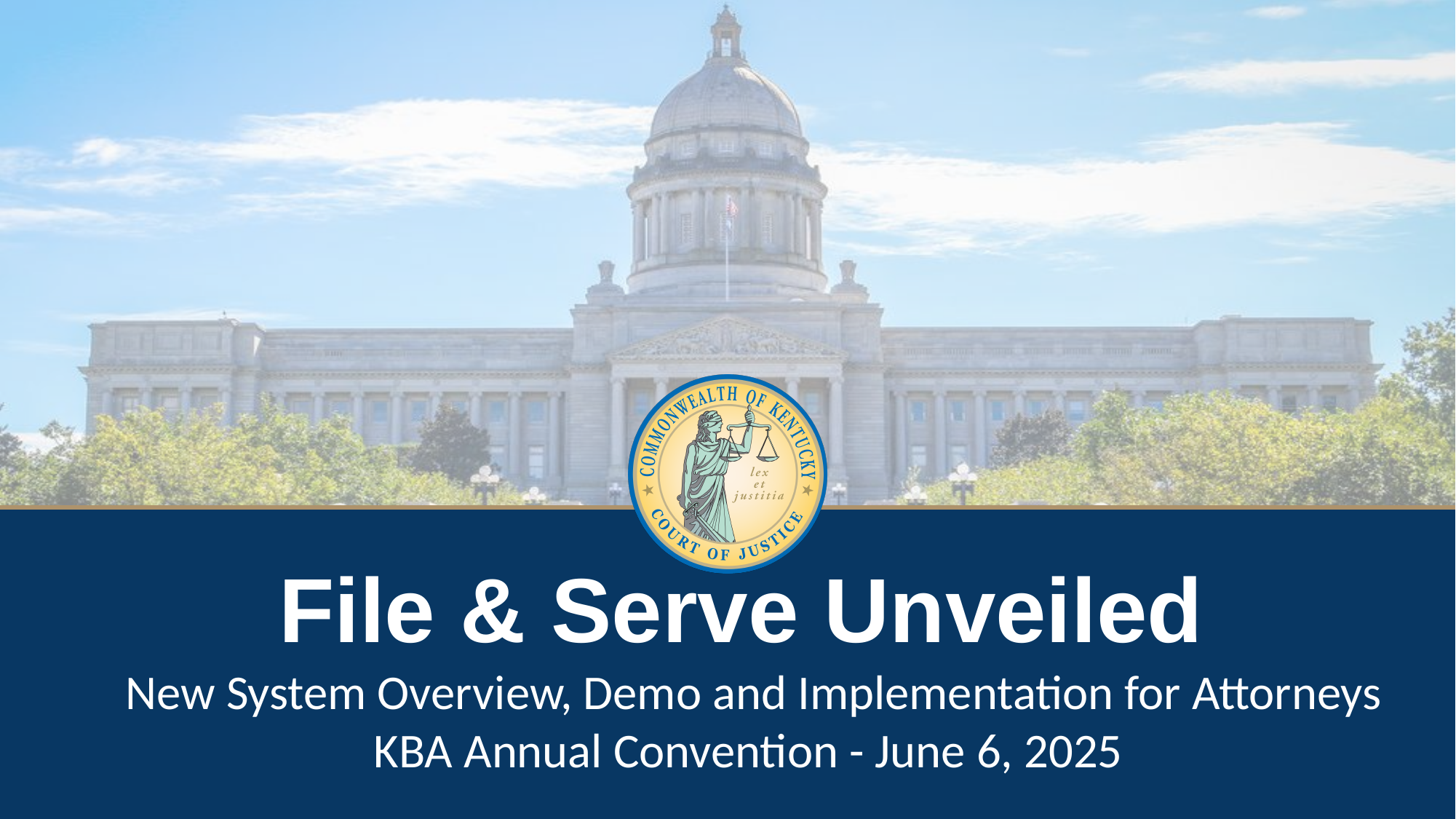

# File & Serve Unveiled New System Overview, Demo and Implementation for Attorneys KBA Annual Convention - June 6, 2025